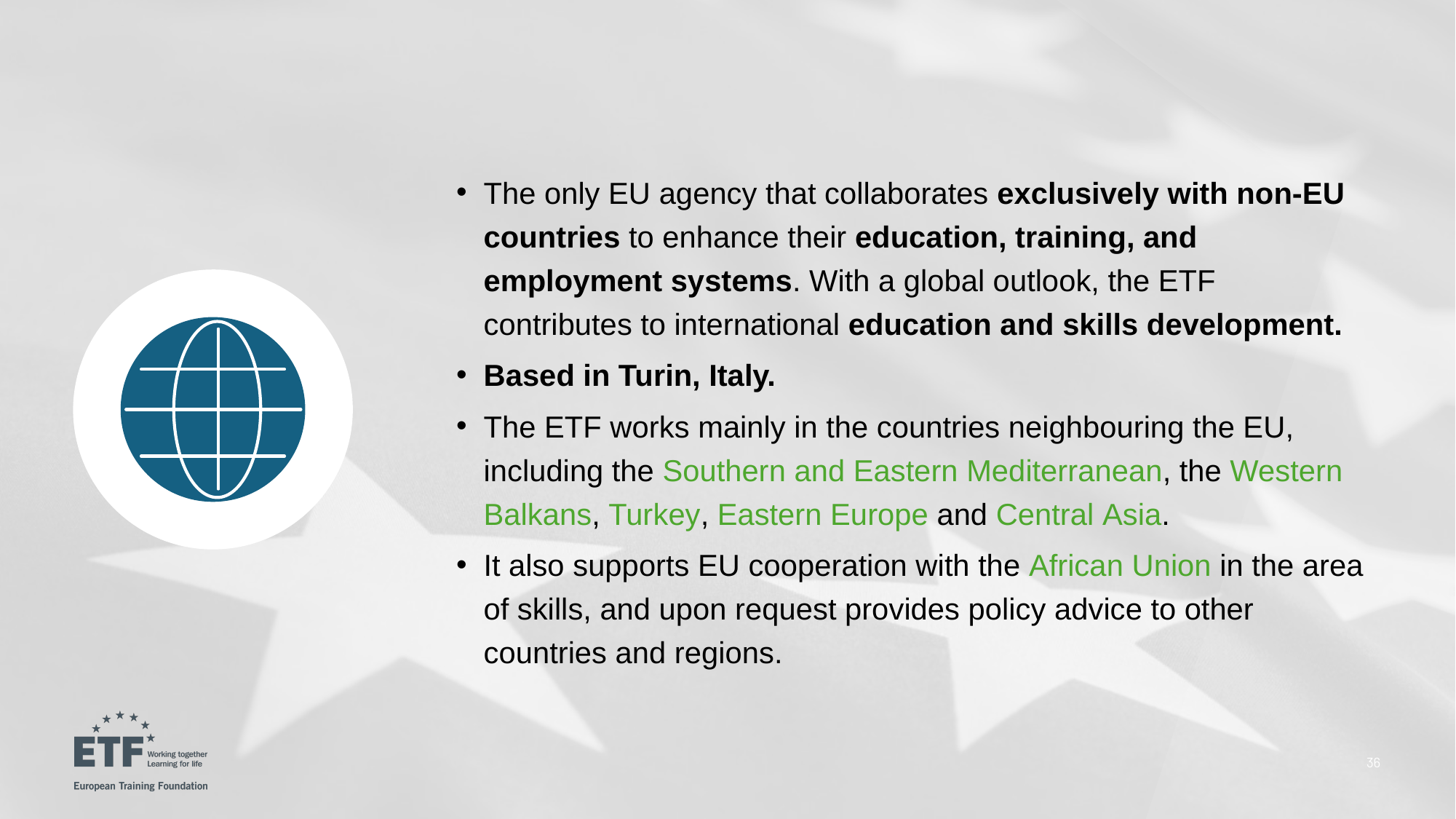

The only EU agency that collaborates exclusively with non-EU countries to enhance their education, training, and employment systems. With a global outlook, the ETF contributes to international education and skills development.
Based in Turin, Italy.
The ETF works mainly in the countries neighbouring the EU, including the Southern and Eastern Mediterranean, the Western Balkans, Turkey, Eastern Europe and Central Asia.
It also supports EU cooperation with the African Union in the area of skills, and upon request provides policy advice to other countries and regions.

36